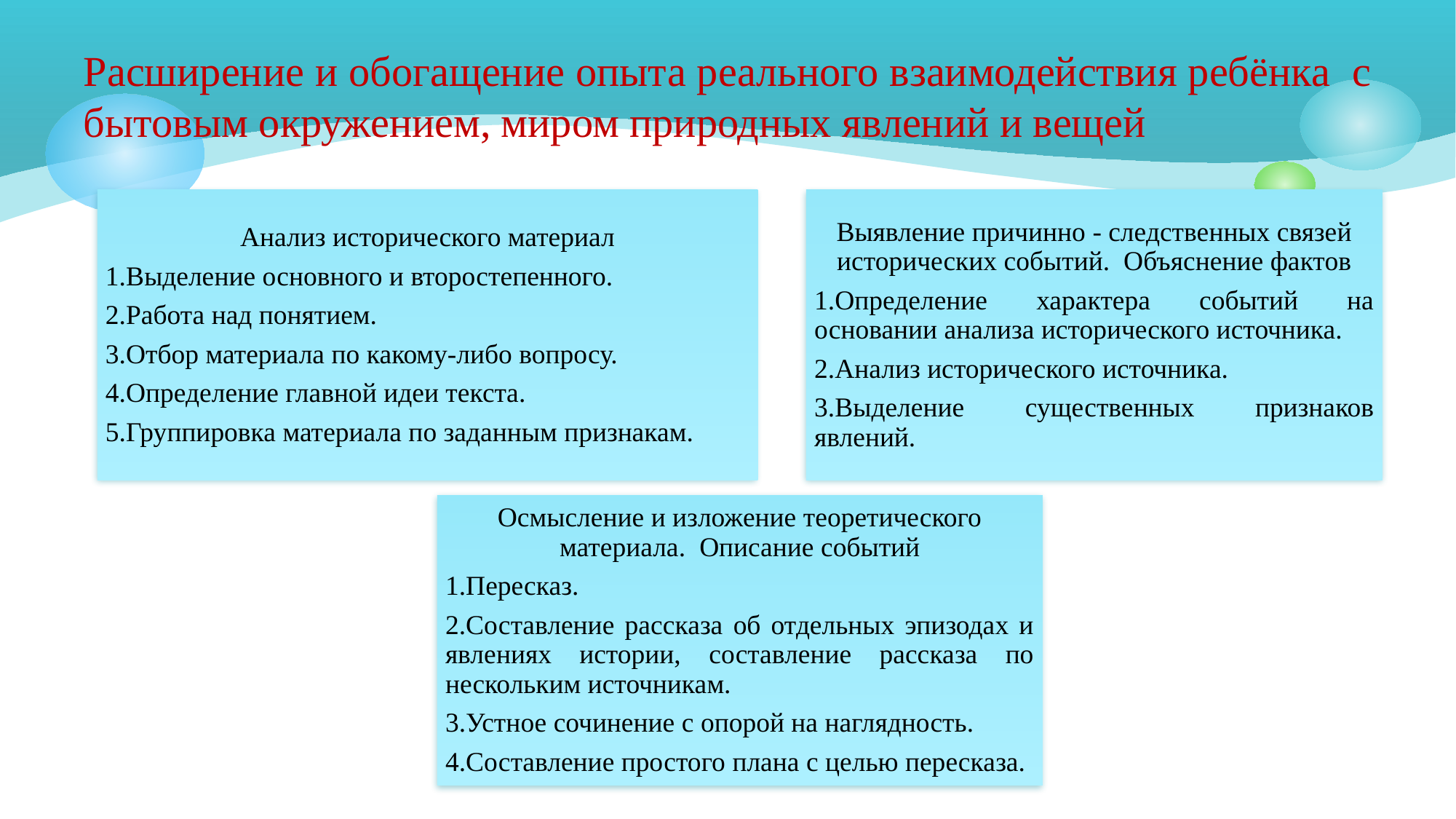

Расширение и обогащение опыта реального взаимодействия ребёнка  с бытовым окружением, миром природных явлений и вещей
Анализ исторического материал
1.Выделение основного и второстепенного.
2.Работа над понятием.
3.Отбор материала по какому-либо вопросу.
4.Определение главной идеи текста.
5.Группировка материала по заданным признакам.
Выявление причинно - следственных связей исторических событий.  Объяснение фактов
1.Определение характера событий на основании анализа исторического источника.
2.Анализ исторического источника.
3.Выделение существенных признаков явлений.
Осмысление и изложение теоретического материала.  Описание событий
1.Пересказ.
2.Составление рассказа об отдельных эпизодах и явлениях истории, составление рассказа по нескольким источникам.
3.Устное сочинение с опорой на наглядность.
4.Составление простого плана с целью пересказа.